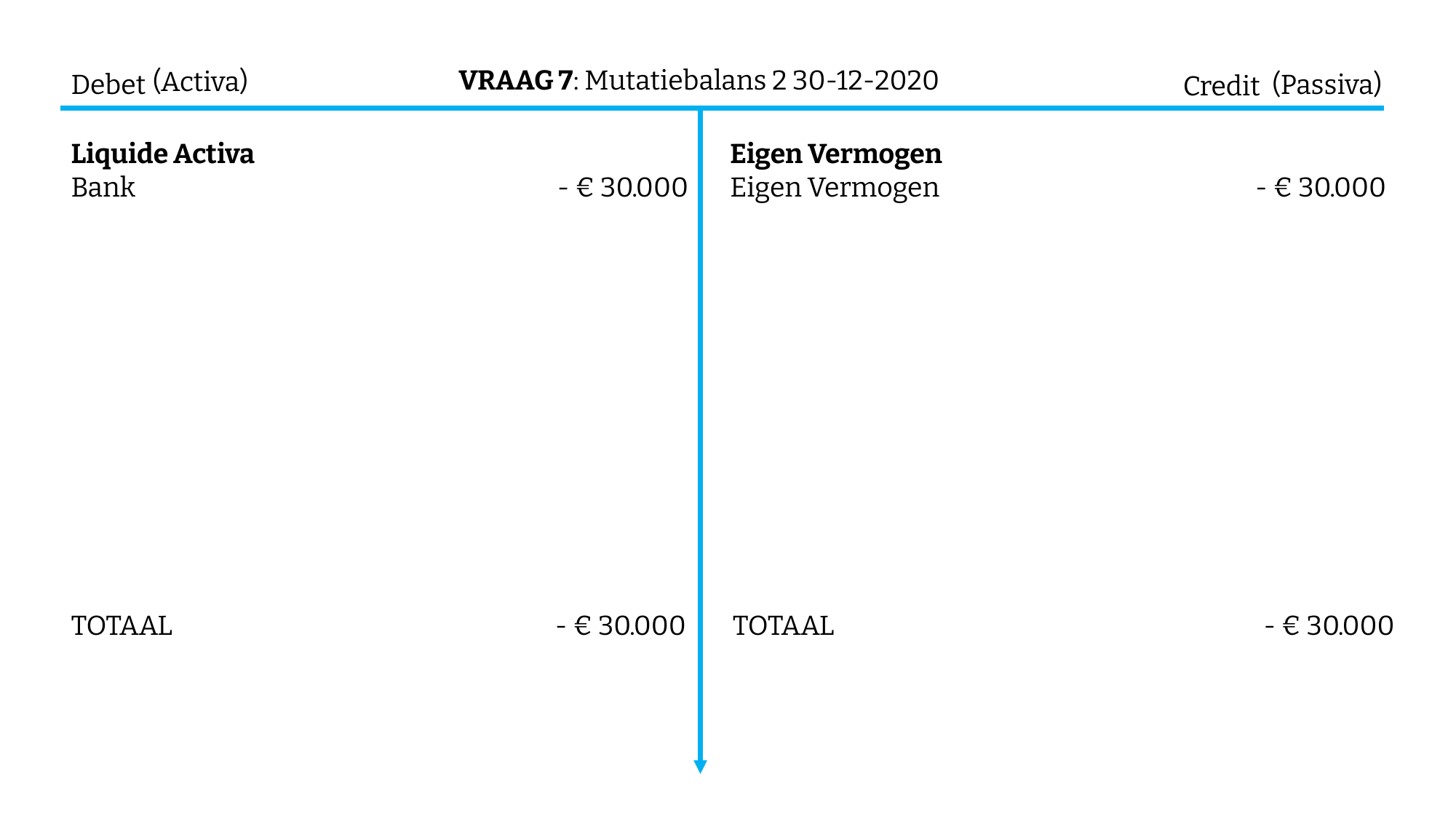

VRAAG 7: Mutatiebalans 2 30-12-2020
(Activa)
Debet
(Passiva)
Credit
Liquide Activa
Eigen Vermogen
Bank
- € 30.000
Eigen Vermogen
- € 30.000
TOTAAL
- € 30.000
TOTAAL
- € 30.000